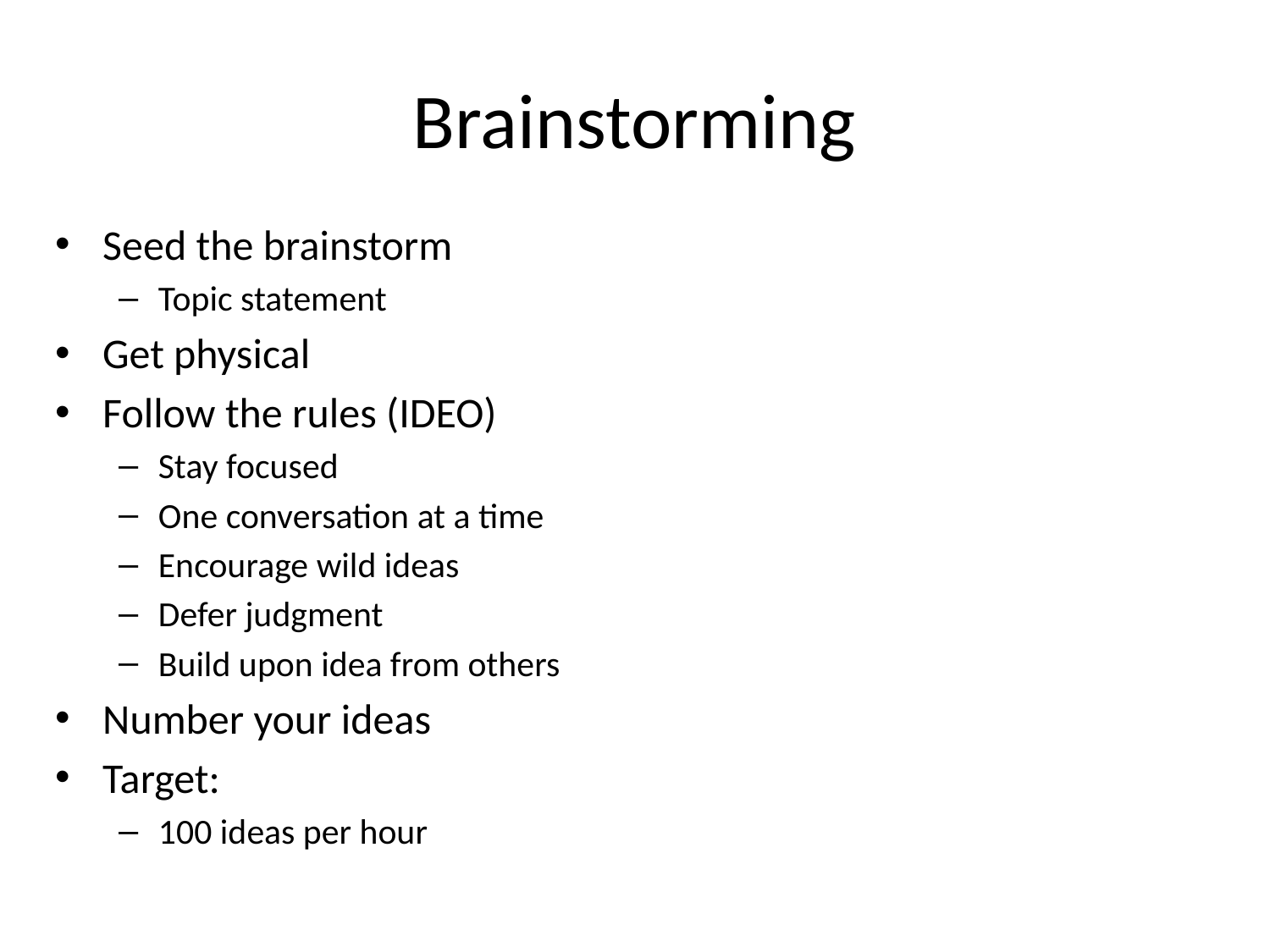

# Brainstorming
Seed the brainstorm
Topic statement
Get physical
Follow the rules (IDEO)
Stay focused
One conversation at a time
Encourage wild ideas
Defer judgment
Build upon idea from others
Number your ideas
Target:
100 ideas per hour